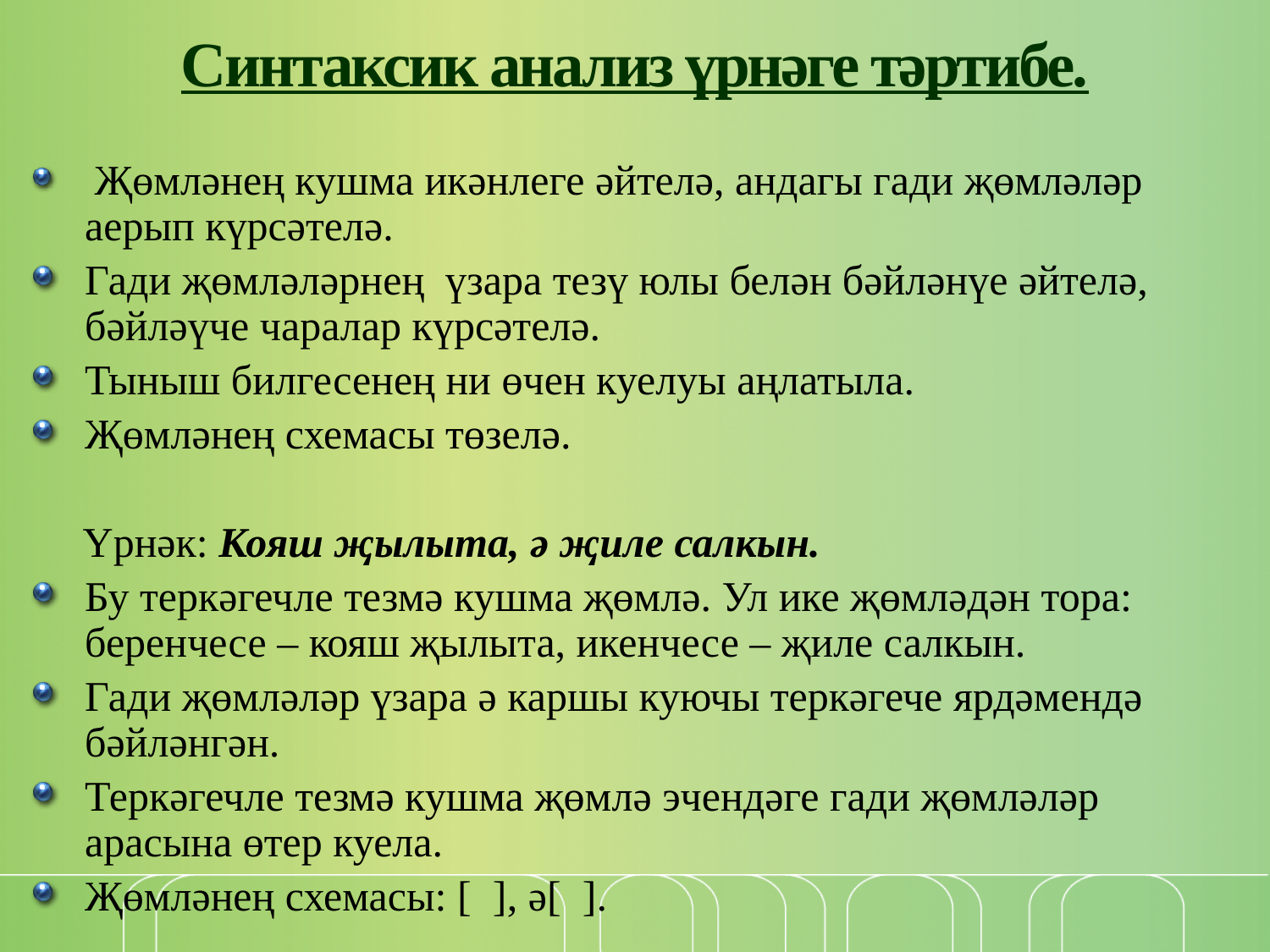

# Синтаксик анализ үрнәге тәртибе.
 Җөмләнең кушма икәнлеге әйтелә, андагы гади җөмләләр аерып күрсәтелә.
Гади җөмләләрнең  үзара тезү юлы белән бәйләнүе әйтелә, бәйләүче чаралар күрсәтелә.
Тыныш билгесенең ни өчен куелуы аңлатыла.
Җөмләнең схемасы төзелә.

     Үрнәк: Кояш җылыта, ә җиле салкын.
Бу теркәгечле тезмә кушма җөмлә. Ул ике җөмләдән тора: беренчесе – кояш җылыта, икенчесе – җиле салкын.
Гади җөмләләр үзара ә каршы куючы теркәгече ярдәмендә бәйләнгән.
Теркәгечле тезмә кушма җөмлә эчендәге гади җөмләләр арасына өтер куела.
Җөмләнең схемасы: [  ], ә[  ].